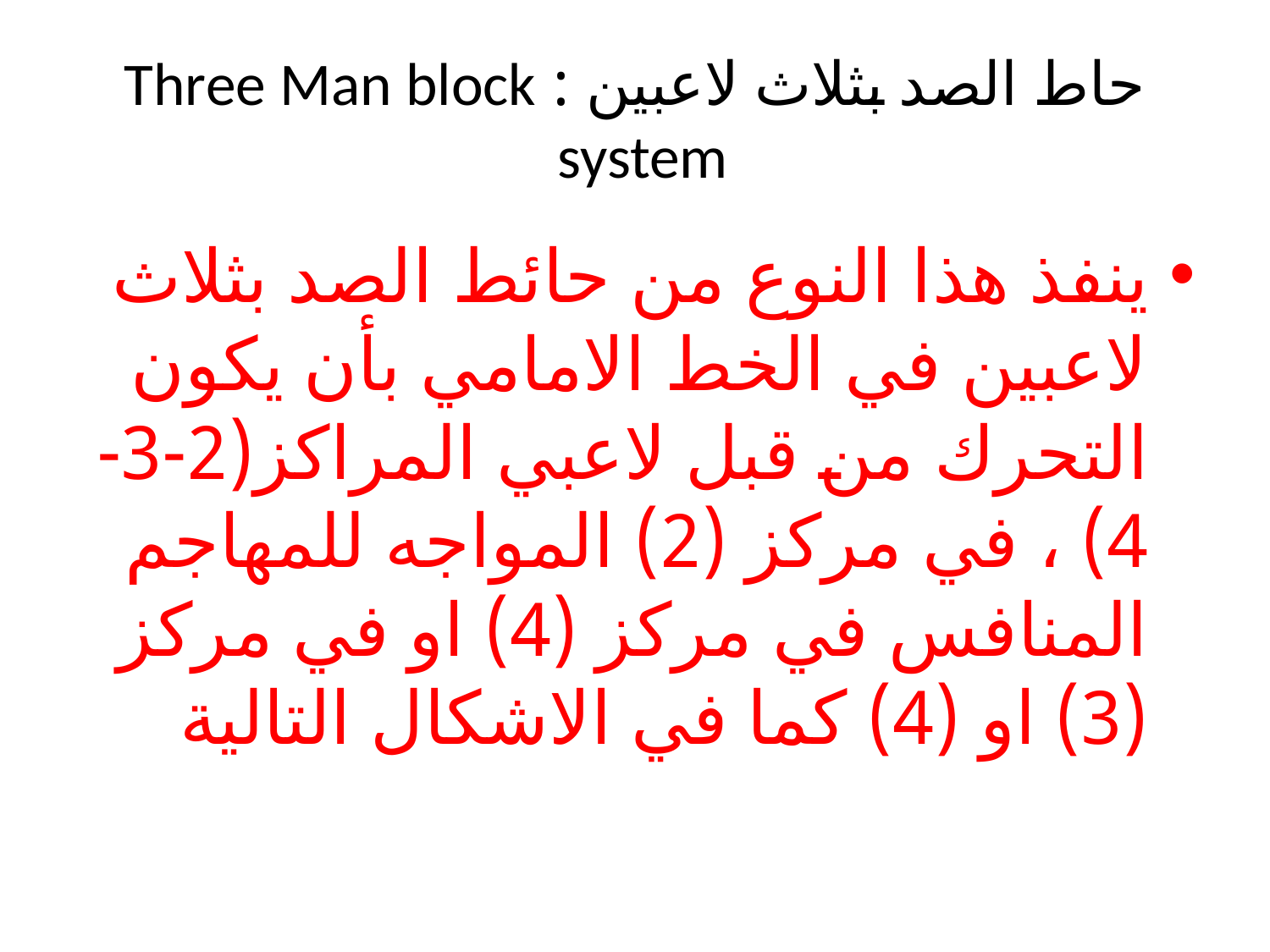

# حاط الصد بثلاث لاعبين : Three Man block system
ينفذ هذا النوع من حائط الصد بثلاث لاعبين في الخط الامامي بأن يكون التحرك من قبل لاعبي المراكز(2-3-4) ، في مركز (2) المواجه للمهاجم المنافس في مركز (4) او في مركز (3) او (4) كما في الاشكال التالية